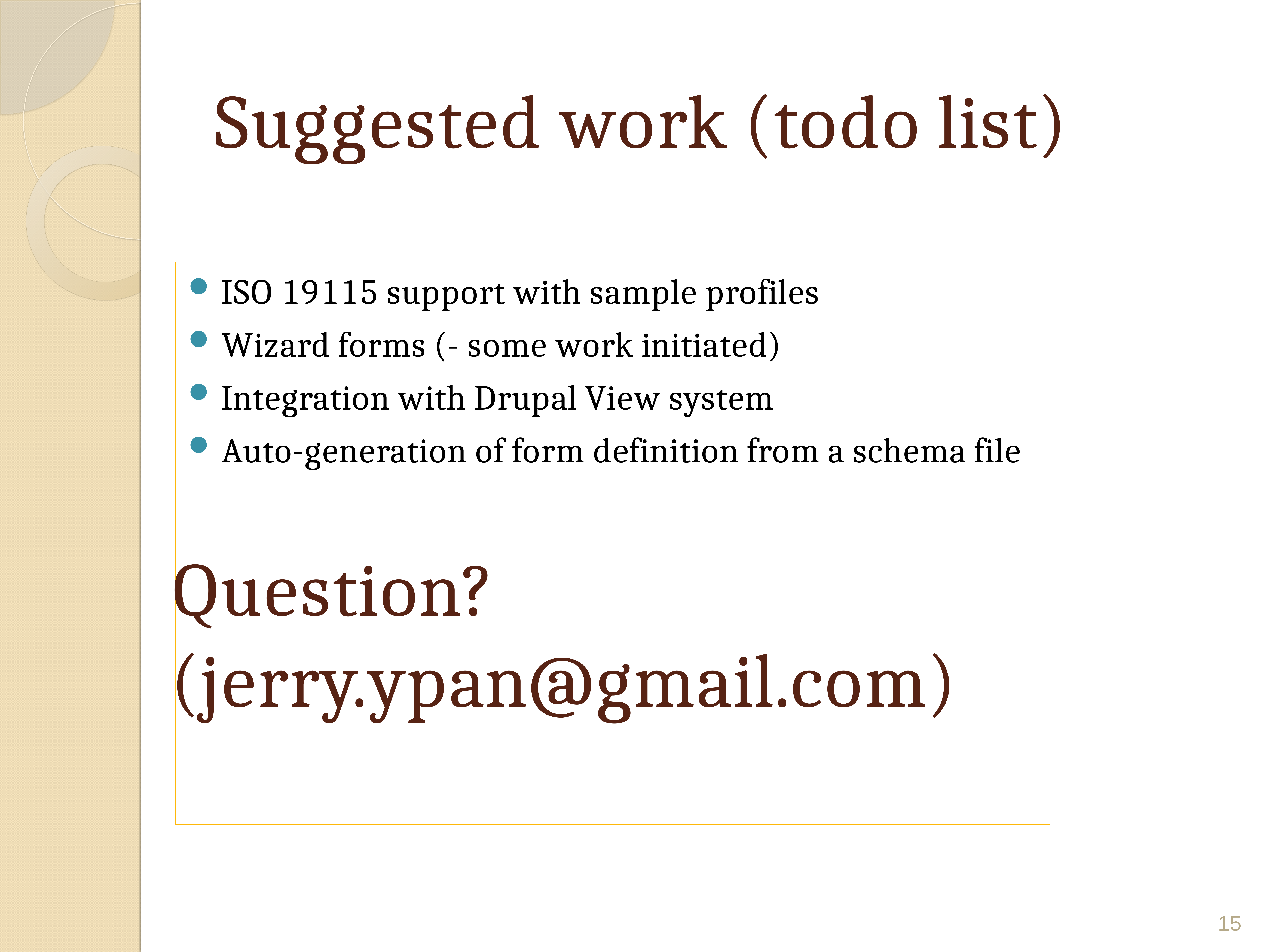

# Suggested work (todo list)
ISO 19115 support with sample profiles
Wizard forms (- some work initiated)
Integration with Drupal View system
Auto-generation of form definition from a schema file
Question?
(jerry.ypan@gmail.com)

15